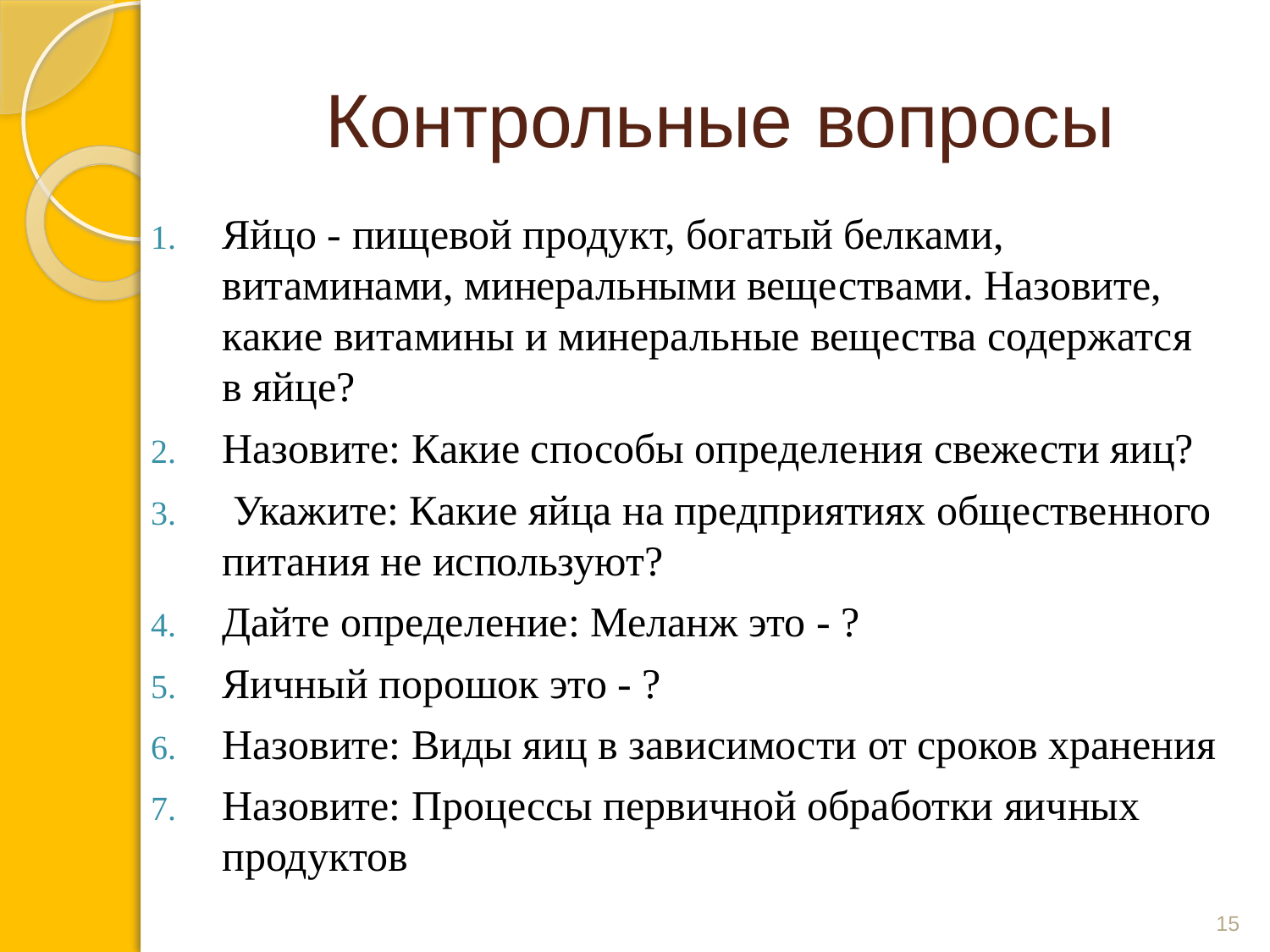

# Контрольные вопросы
Яйцо - пищевой продукт, богатый белками, витаминами, минеральными веществами. Назовите, какие витамины и минеральные вещества содержатся в яйце?
Назовите: Какие способы определения свежести яиц?
 Укажите: Какие яйца на предприятиях общественного питания не используют?
Дайте определение: Меланж это - ?
Яичный порошок это - ?
Назовите: Виды яиц в зависимости от сроков хранения
Назовите: Процессы первичной обработки яичных продуктов
15